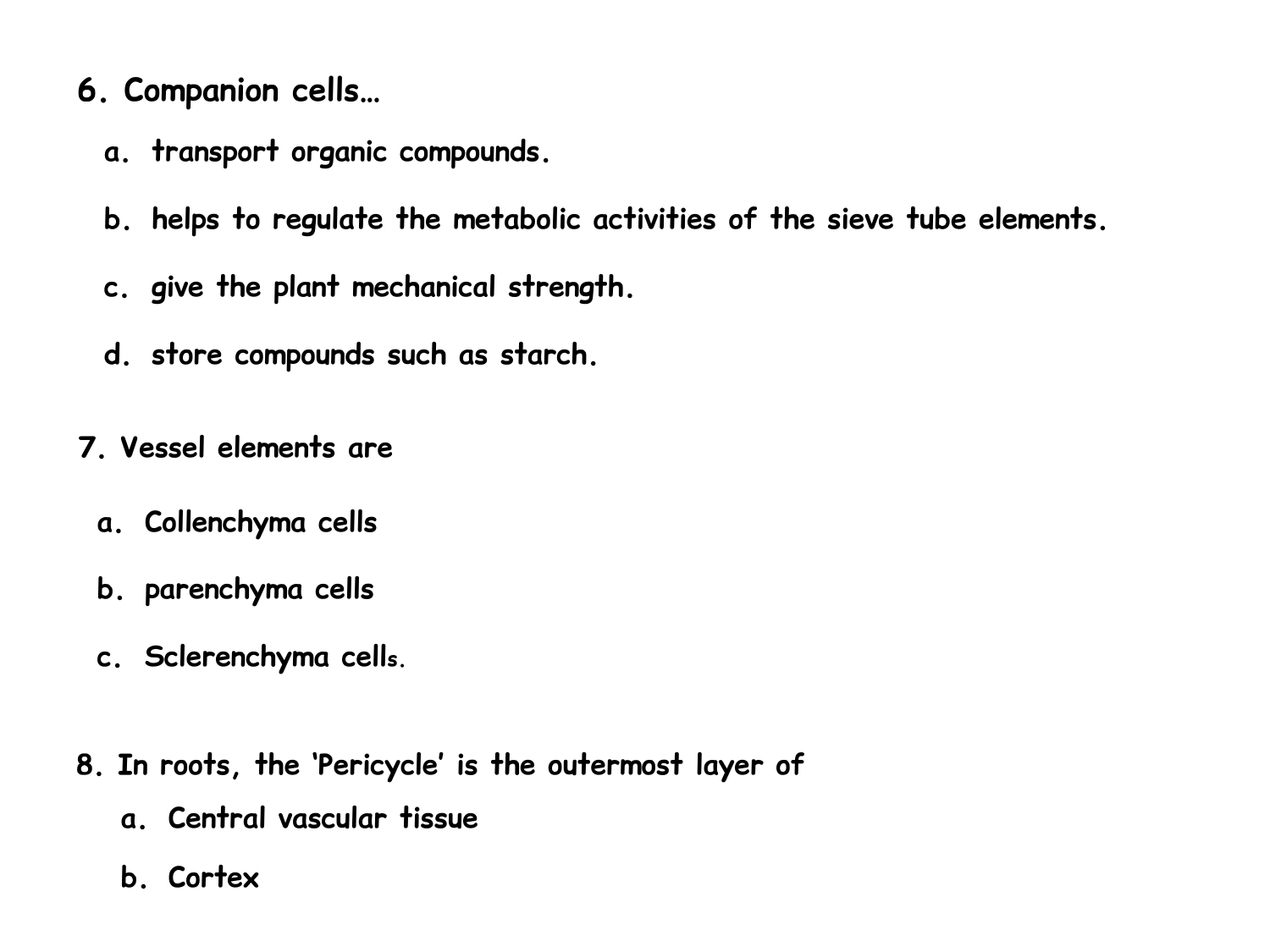

6. Companion cells…
transport organic compounds.

helps to regulate the metabolic activities of the sieve tube elements.

give the plant mechanical strength.

store compounds such as starch.

7. Vessel elements are
Collenchyma cells

parenchyma cells

Sclerenchyma cells.
8. In roots, the ‘Pericycle’ is the outermost layer of
Central vascular tissue

Cortex